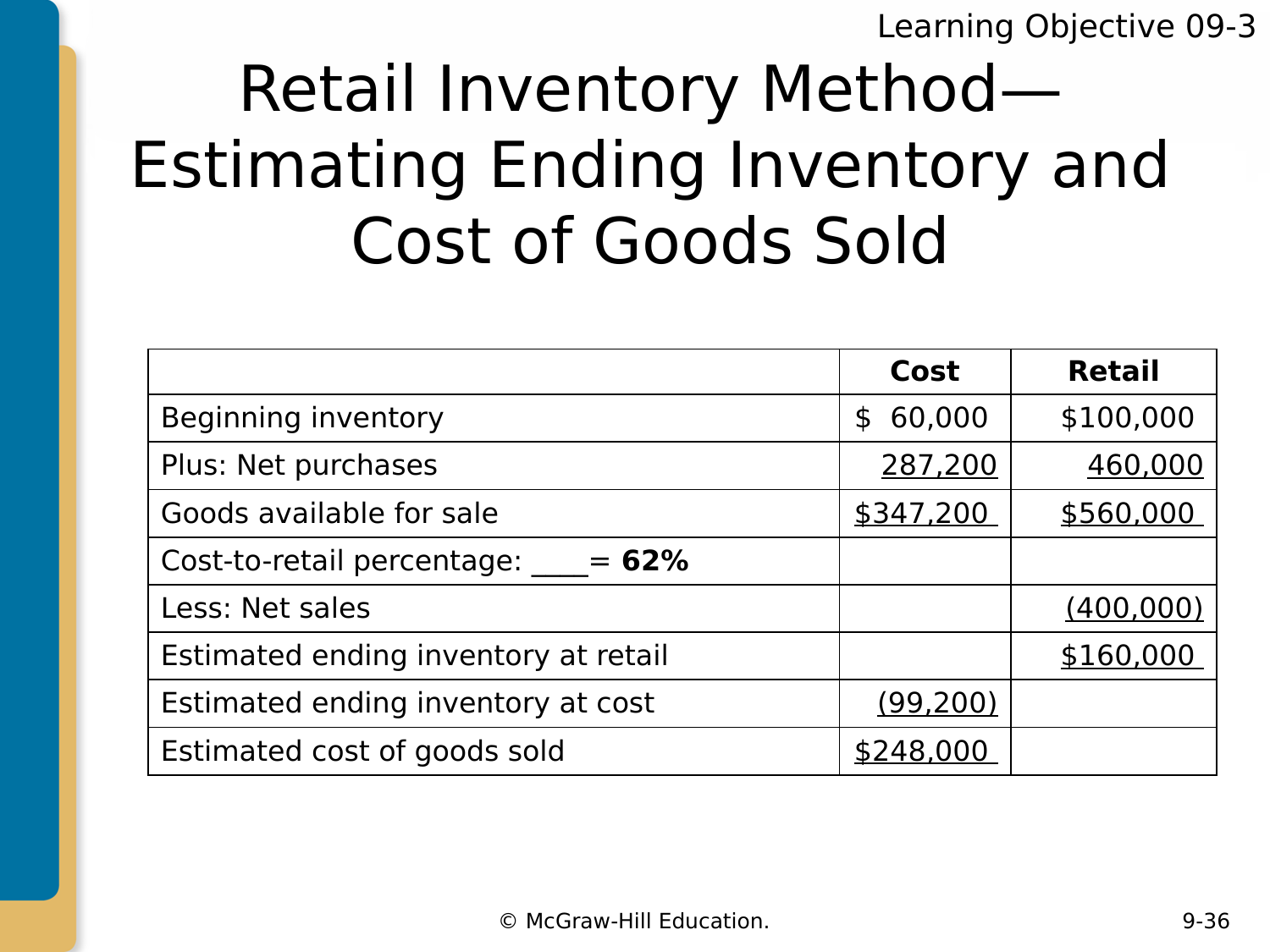

Learning Objective 09-3
# Retail Inventory Method—Estimating Ending Inventory and Cost of Goods Sold
|  | Cost | Retail |
| --- | --- | --- |
| Beginning inventory | $ 60,000 | $100,000 |
| Plus: Net purchases | 287,200 | 460,000 |
| Goods available for sale | $347,200 | $560,000 |
| Cost-to-retail percentage: \_\_\_\_= 62% |  |  |
| Less: Net sales |  | (400,000) |
| Estimated ending inventory at retail |  | $160,000 |
| Estimated ending inventory at cost | (99,200) |  |
| Estimated cost of goods sold | $248,000 |  |